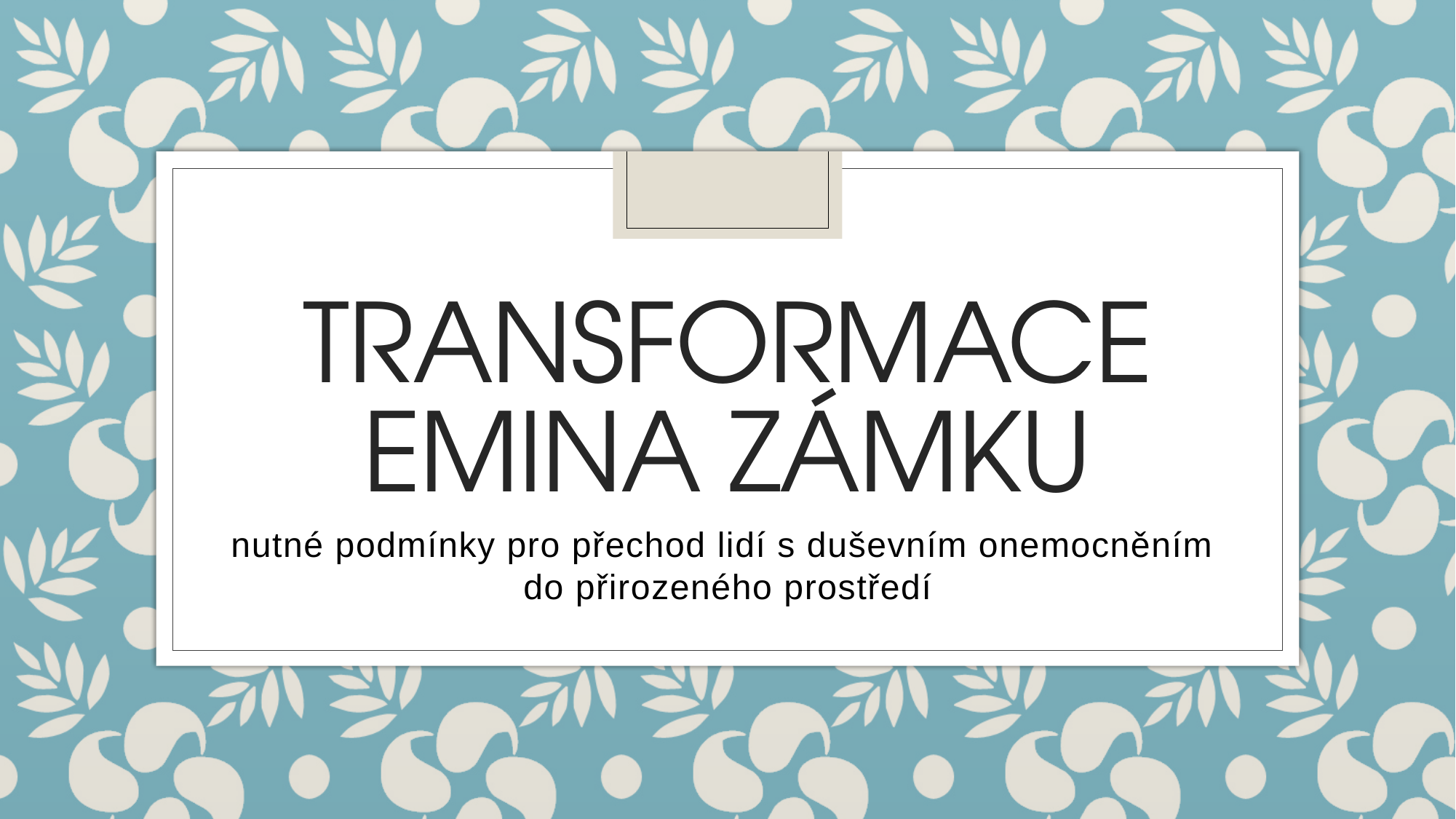

# Transformace emina zámku
nutné podmínky pro přechod lidí s duševním onemocněním
do přirozeného prostředí